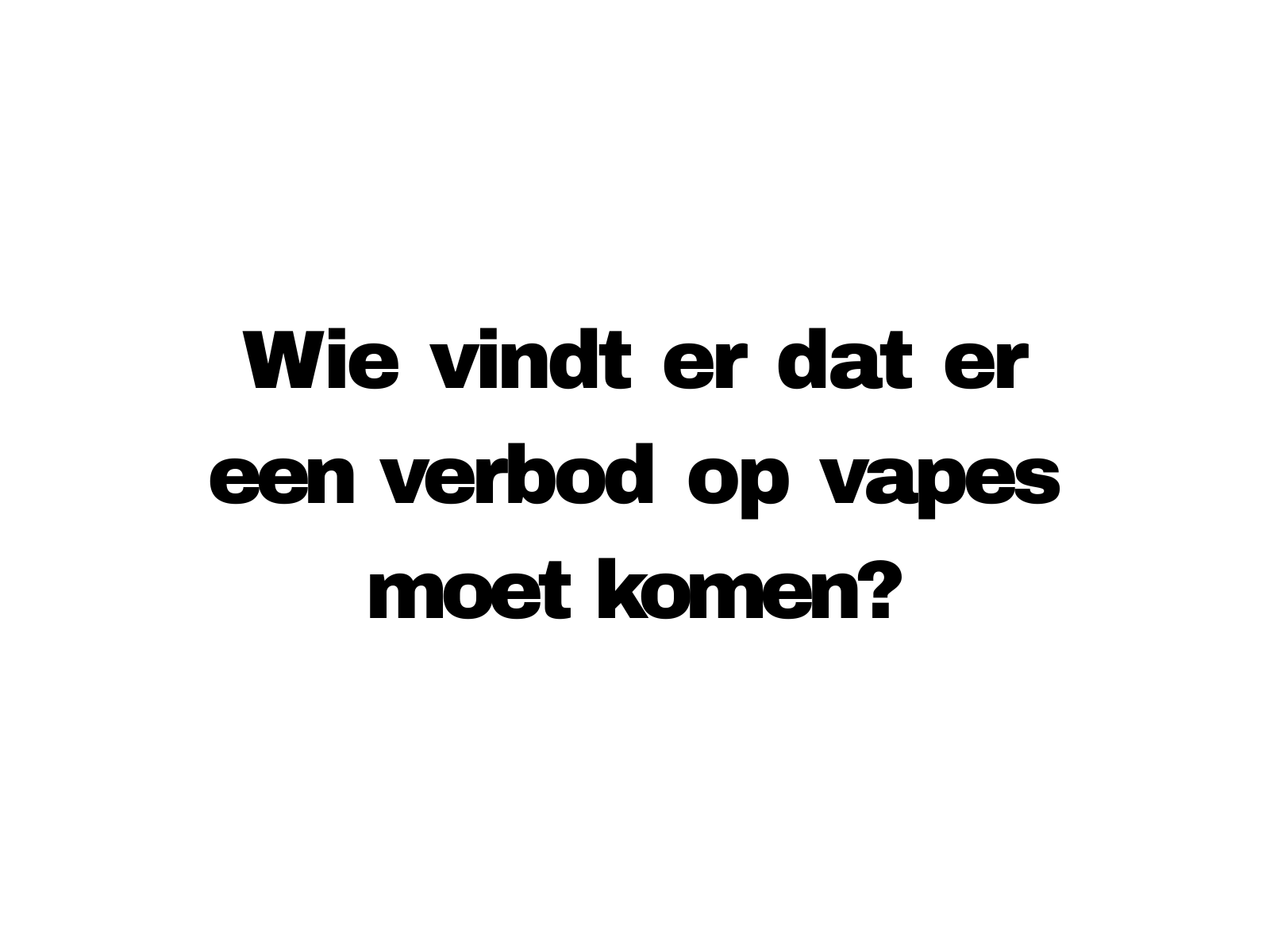

# Wie vindt er dat er een verbod op vapes moet komen?